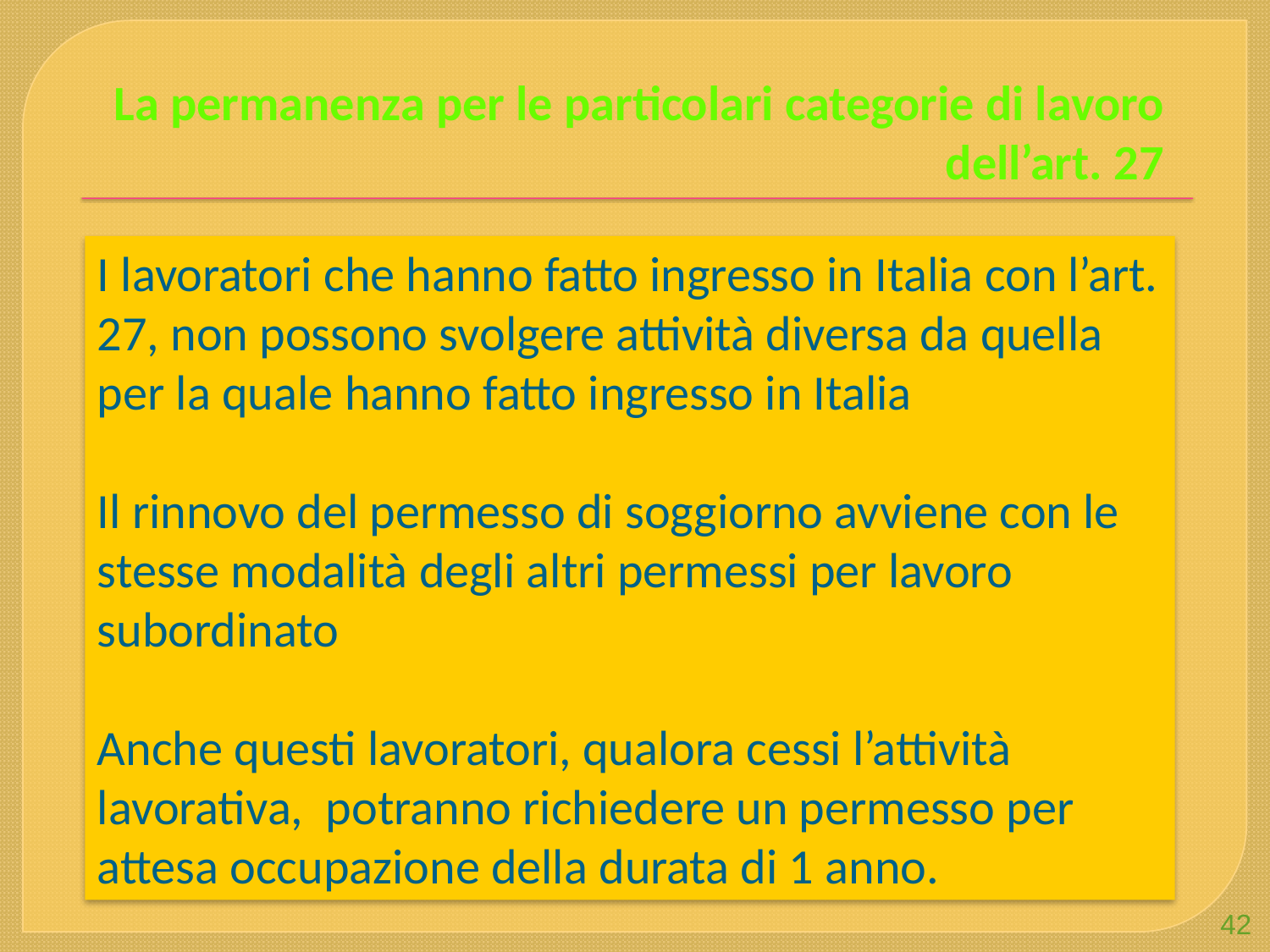

# La permanenza per le particolari categorie di lavoro dell’art. 27
I lavoratori che hanno fatto ingresso in Italia con l’art. 27, non possono svolgere attività diversa da quella per la quale hanno fatto ingresso in Italia

Il rinnovo del permesso di soggiorno avviene con le stesse modalità degli altri permessi per lavoro subordinato

Anche questi lavoratori, qualora cessi l’attività lavorativa,  potranno richiedere un permesso per attesa occupazione della durata di 1 anno.
42